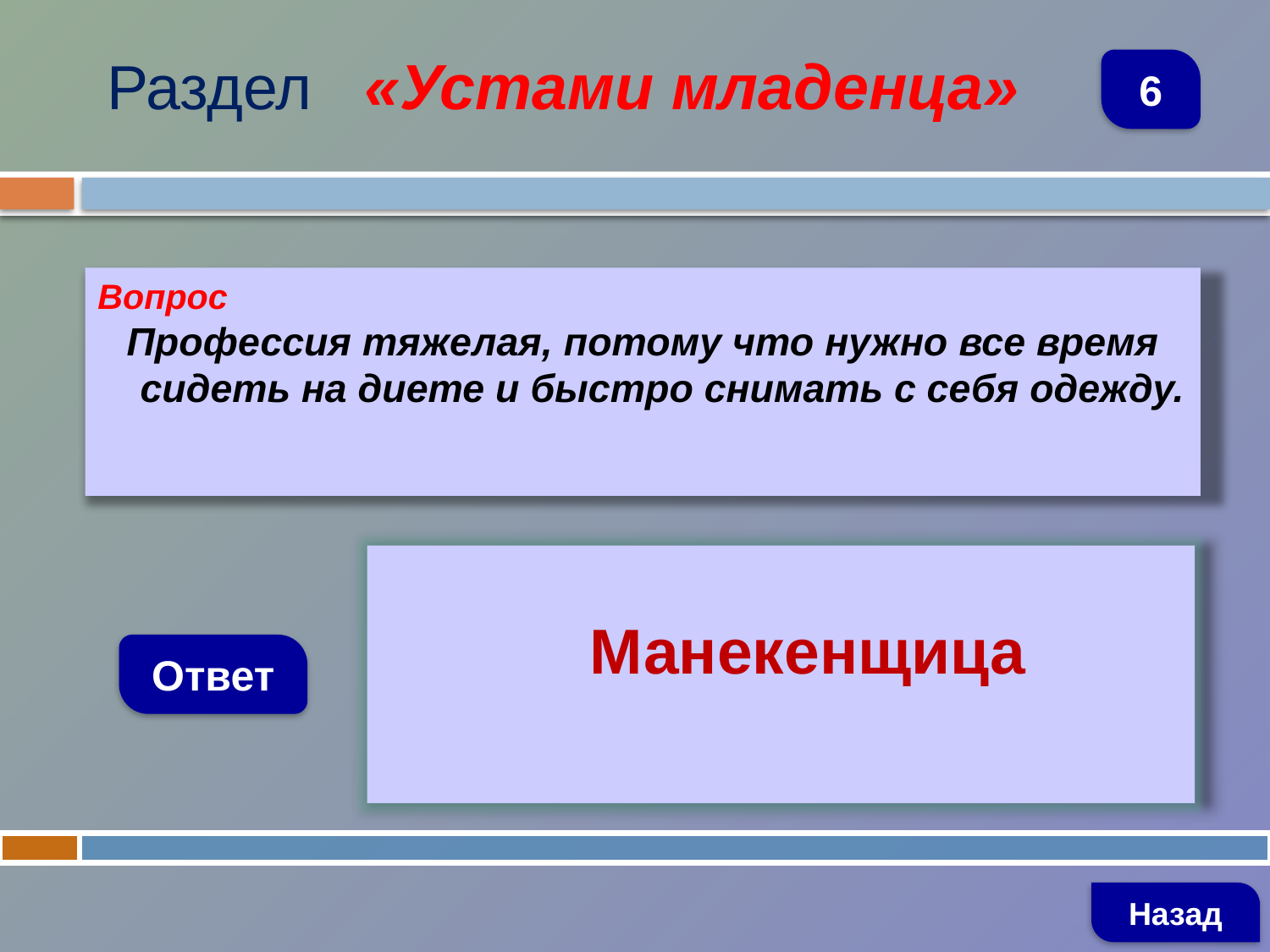

Раздел   «Устами младенца»
6
Вопрос
Профессия тяжелая, потому что нужно все время сидеть на диете и быстро снимать с себя одежду.

 Манекенщица
Ответ

Назад